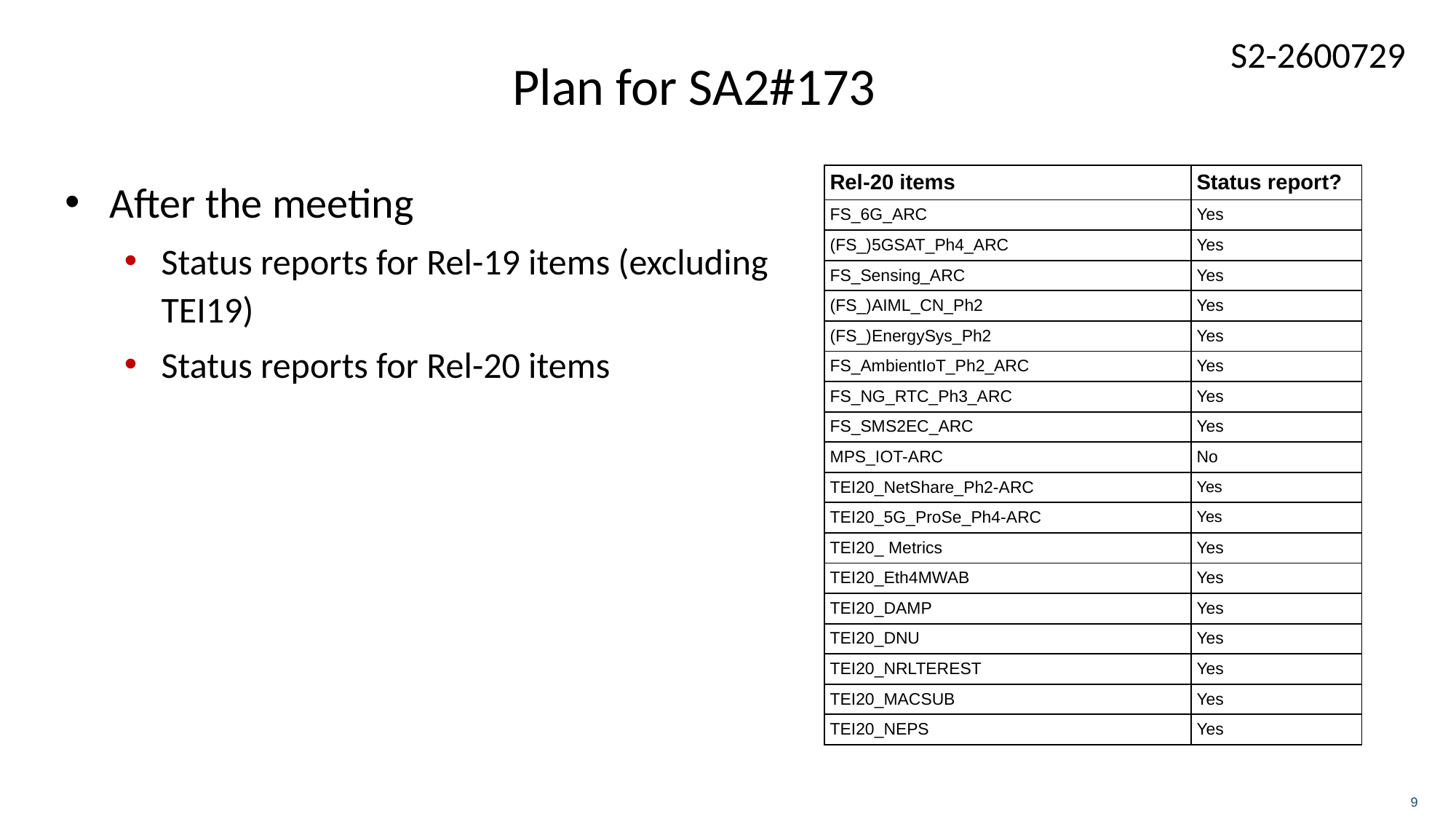

# Plan for SA2#173
After the meeting
Status reports for Rel-19 items (excluding TEI19)
Status reports for Rel-20 items

| Rel-20 items | Status report? |
| --- | --- |
| FS\_6G\_ARC | Yes |
| (FS\_)5GSAT\_Ph4\_ARC | Yes |
| FS\_Sensing\_ARC | Yes |
| (FS\_)AIML\_CN\_Ph2 | Yes |
| (FS\_)EnergySys\_Ph2 | Yes |
| FS\_AmbientIoT\_Ph2\_ARC | Yes |
| FS\_NG\_RTC\_Ph3\_ARC | Yes |
| FS\_SMS2EC\_ARC | Yes |
| MPS\_IOT-ARC | No |
| TEI20\_NetShare\_Ph2-ARC | Yes |
| TEI20\_5G\_ProSe\_Ph4-ARC | Yes |
| TEI20\_ Metrics | Yes |
| TEI20\_Eth4MWAB | Yes |
| TEI20\_DAMP | Yes |
| TEI20\_DNU | Yes |
| TEI20\_NRLTEREST | Yes |
| TEI20\_MACSUB | Yes |
| TEI20\_NEPS | Yes |